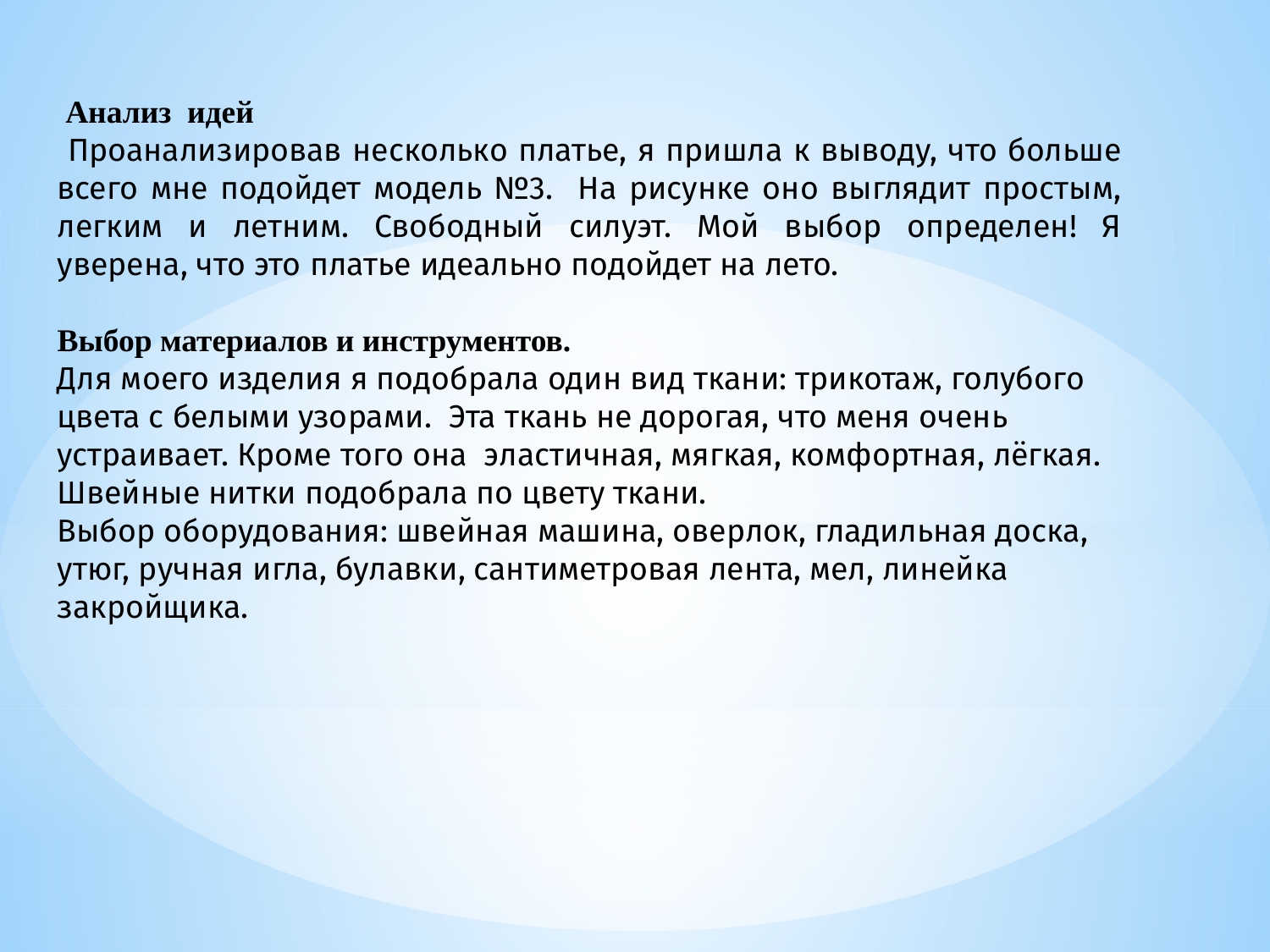

Анализ  идей
 Проанализировав несколько платье, я пришла к выводу, что больше всего мне подойдет модель №3.  На рисунке оно выглядит простым, легким и летним. Свободный силуэт. Мой выбор определен! Я уверена, что это платье идеально подойдет на лето.

Выбор материалов и инструментов.
Для моего изделия я подобрала один вид ткани: трикотаж, голубого цвета с белыми узорами.  Эта ткань не дорогая, что меня очень устраивает. Кроме того она  эластичная, мягкая, комфортная, лёгкая. Швейные нитки подобрала по цвету ткани.
Выбор оборудования: швейная машина, оверлок, гладильная доска, утюг, ручная игла, булавки, сантиметровая лента, мел, линейка закройщика.